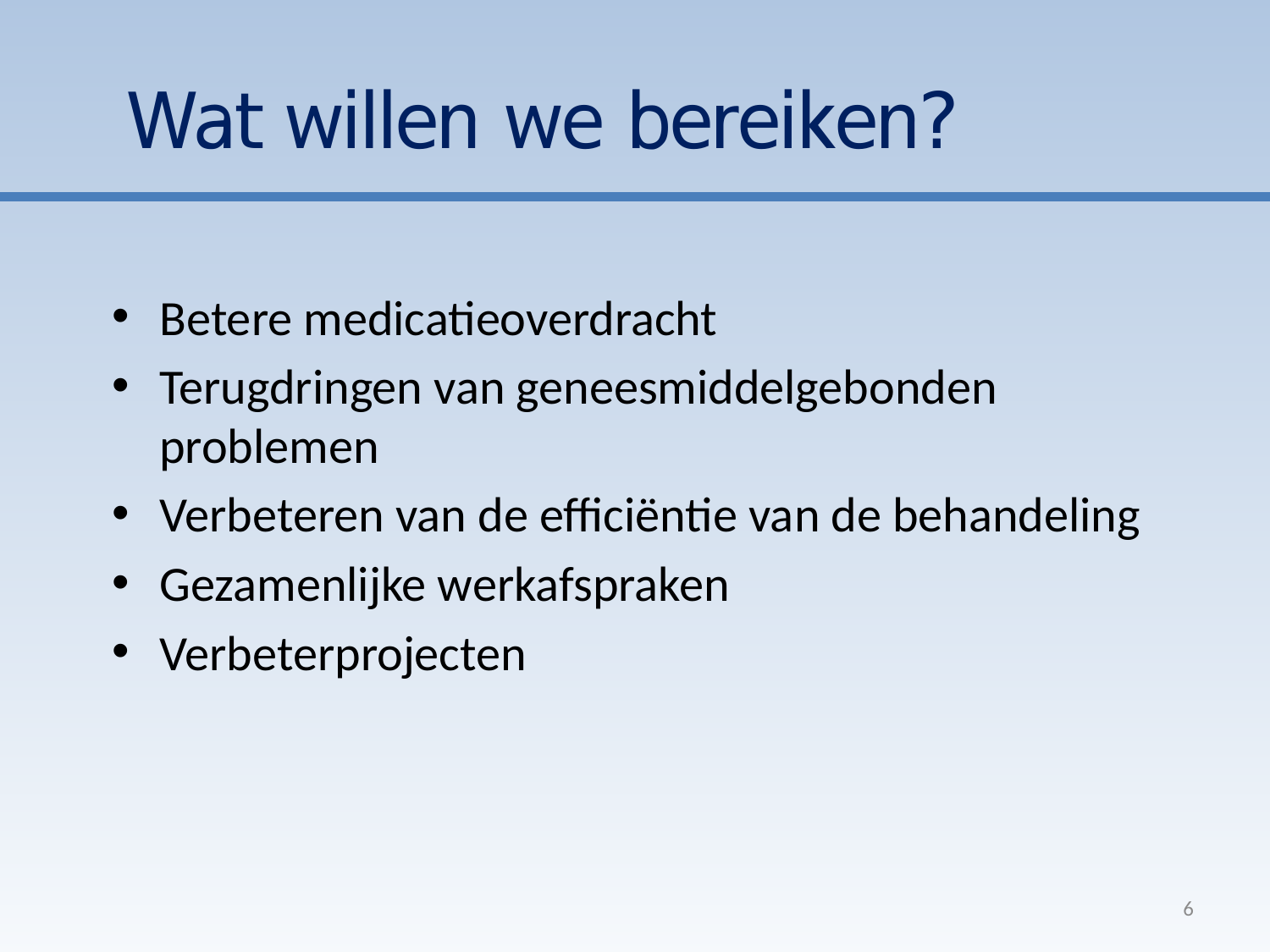

# Wat willen we bereiken?
Betere medicatieoverdracht
Terugdringen van geneesmiddelgebonden problemen
Verbeteren van de efficiëntie van de behandeling
Gezamenlijke werkafspraken
Verbeterprojecten

6